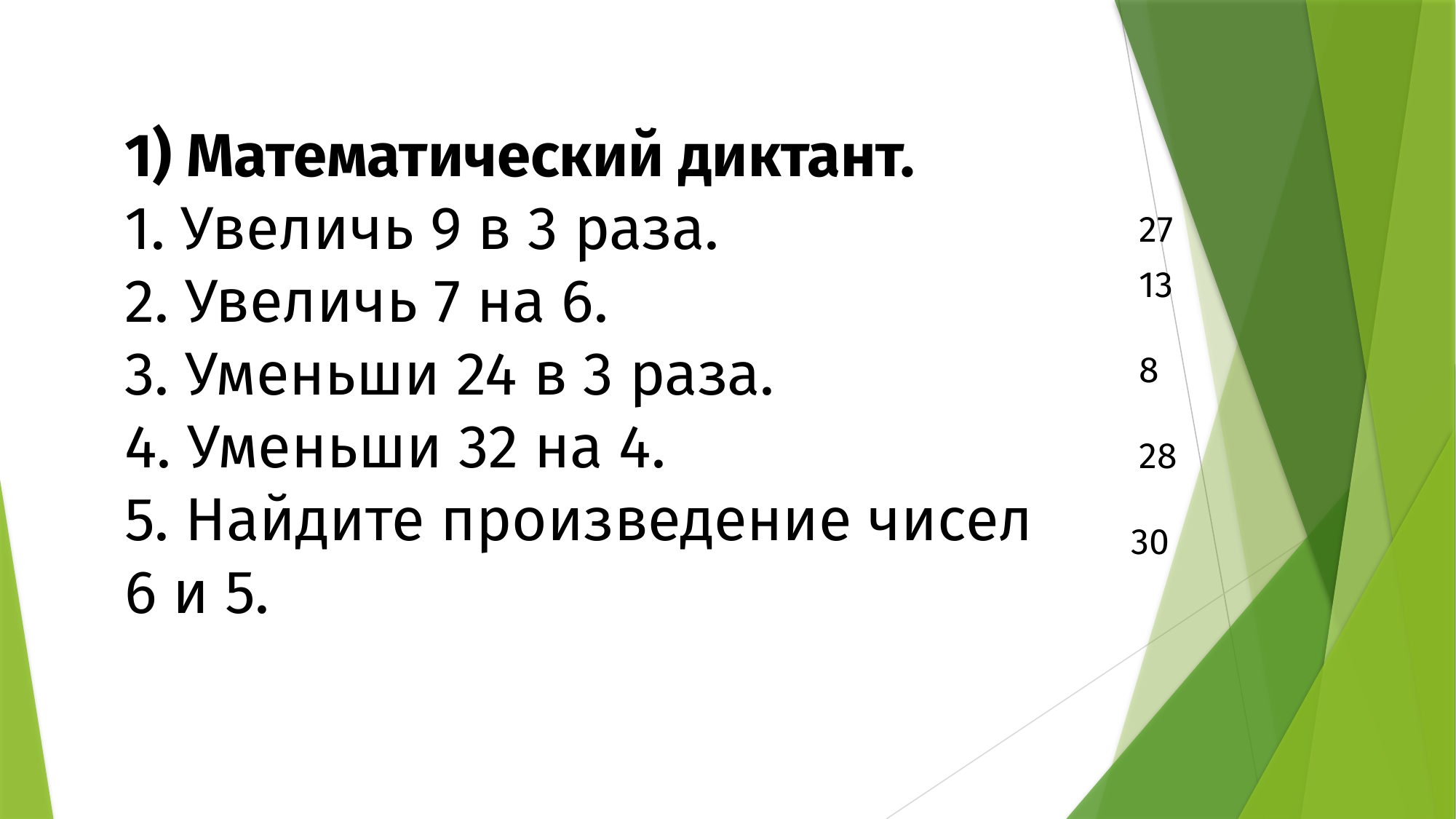

1) Математический диктант.
1. Увеличь 9 в 3 раза.
2. Увеличь 7 на 6.
3. Уменьши 24 в 3 раза.
4. Уменьши 32 на 4.
5. Найдите произведение чисел 6 и 5.
27
13
8
28
30